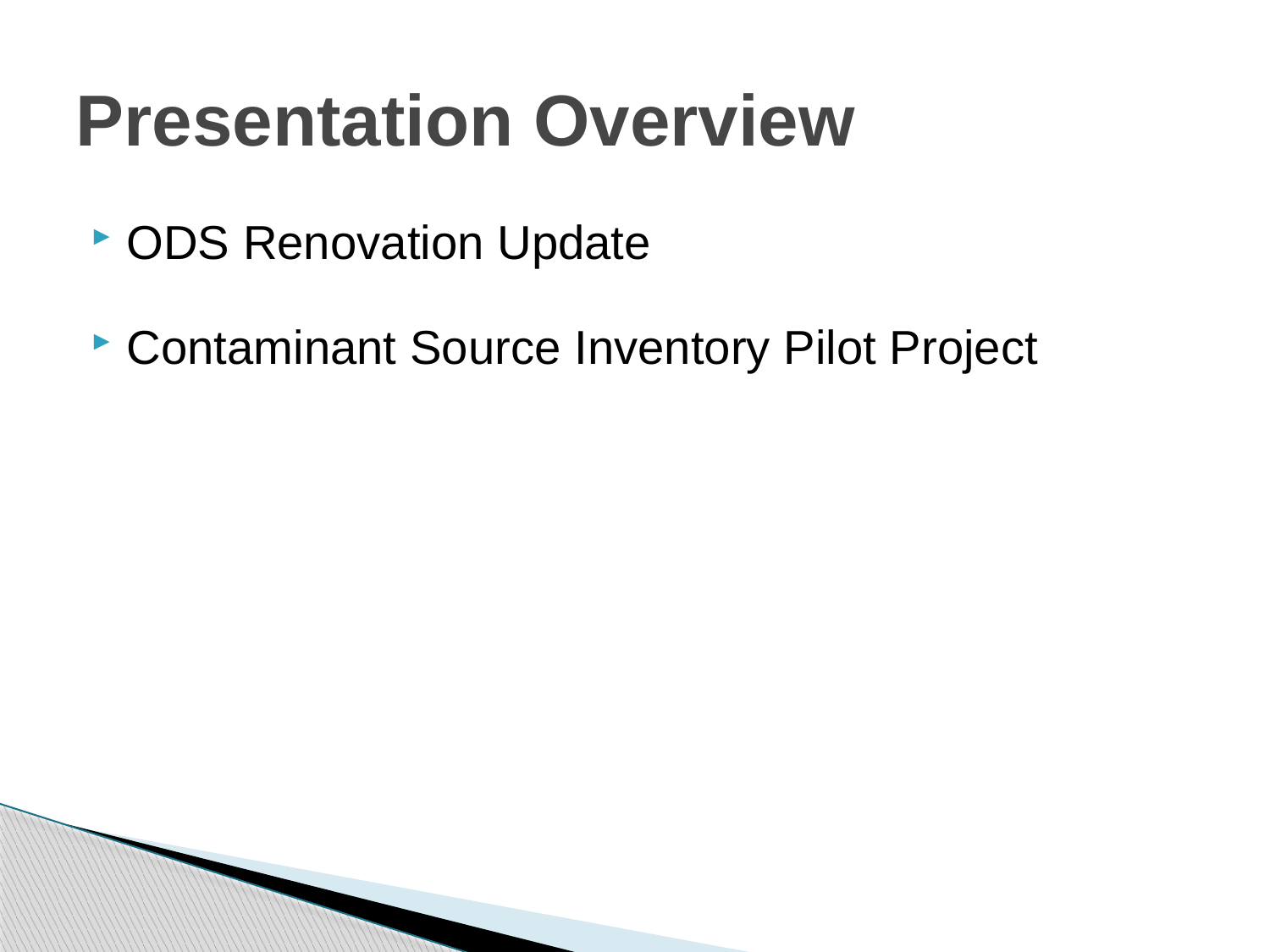

# Presentation Overview
ODS Renovation Update

Contaminant Source Inventory Pilot Project